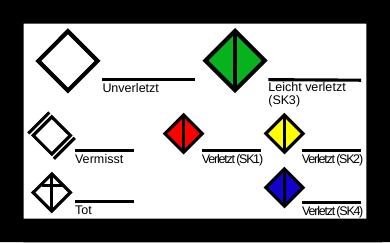

Unverletzt
Leicht verletzt
(SK3)

Vermisst
Verletzt (SK2)
Verletzt (SK1)

Tot
Verletzt (SK4)